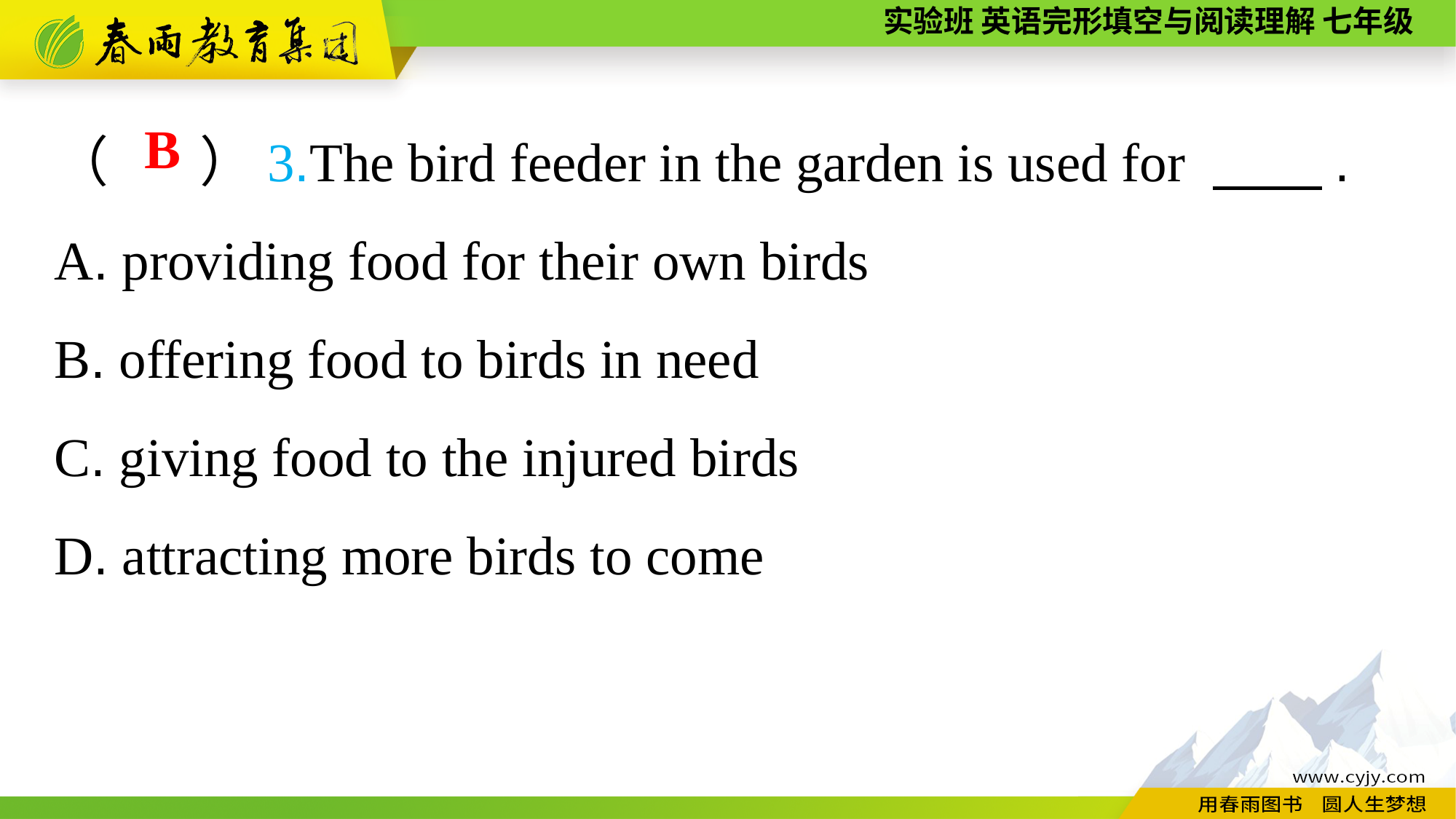

（   　）3.The bird feeder in the garden is used for 　　.
A. providing food for their own birds
B. offering food to birds in need
C. giving food to the injured birds
D. attracting more birds to come
B